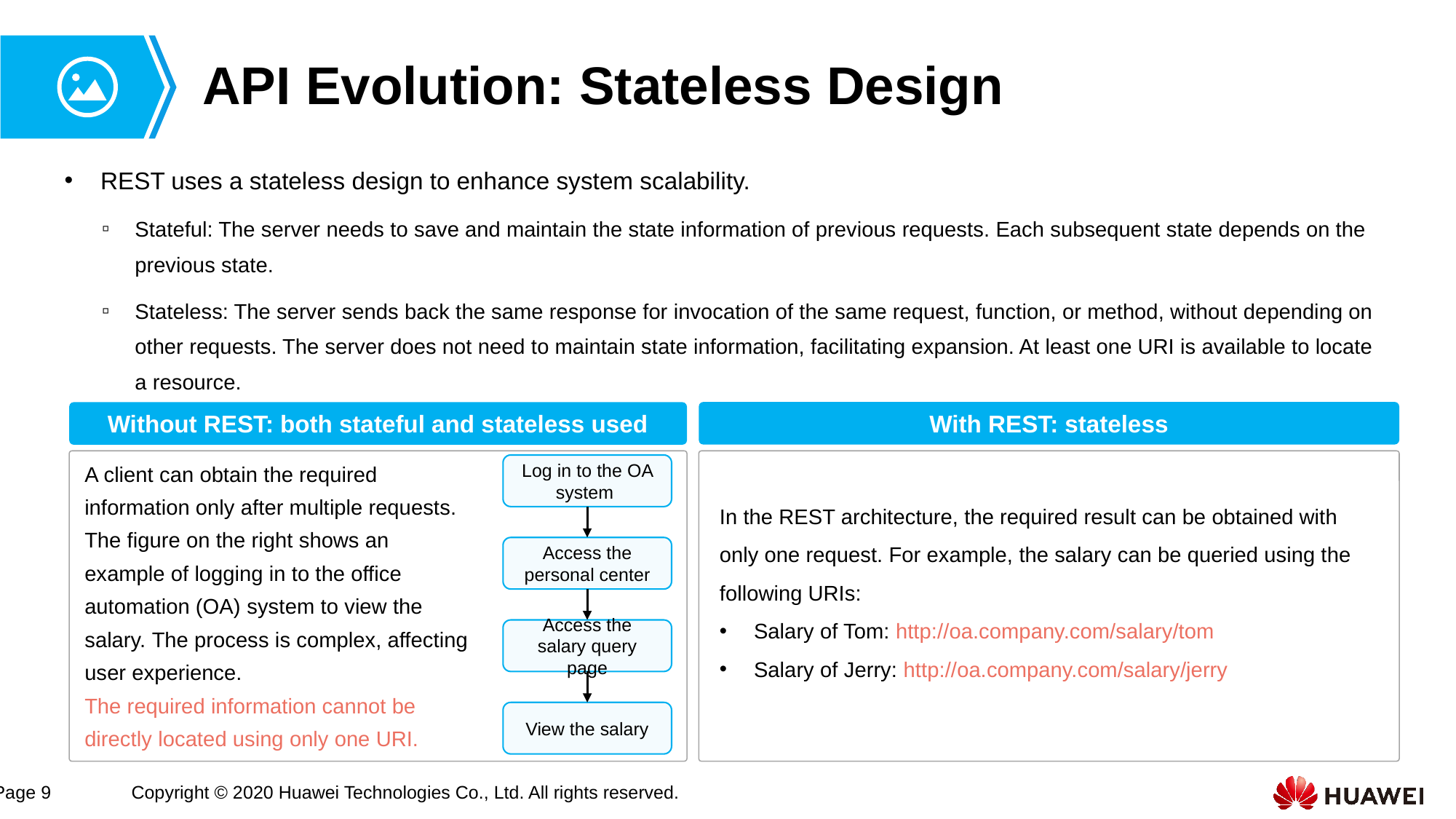

# API Evolution: Stateless Design
REST uses a stateless design to enhance system scalability.
Stateful: The server needs to save and maintain the state information of previous requests. Each subsequent state depends on the previous state.
Stateless: The server sends back the same response for invocation of the same request, function, or method, without depending on other requests. The server does not need to maintain state information, facilitating expansion. At least one URI is available to locate a resource.

With REST: stateless
Without REST: both stateful and stateless used

In the REST architecture, the required result can be obtained with only one request. For example, the salary can be queried using the following URIs:
Salary of Tom: http://oa.company.com/salary/tom
Salary of Jerry: http://oa.company.com/salary/jerry

A client can obtain the required information only after multiple requests. The figure on the right shows an example of logging in to the office automation (OA) system to view the salary. The process is complex, affecting user experience.
The required information cannot be directly located using only one URI.
Log in to the OA system
Access the personal center
Access the salary query page
View the salary